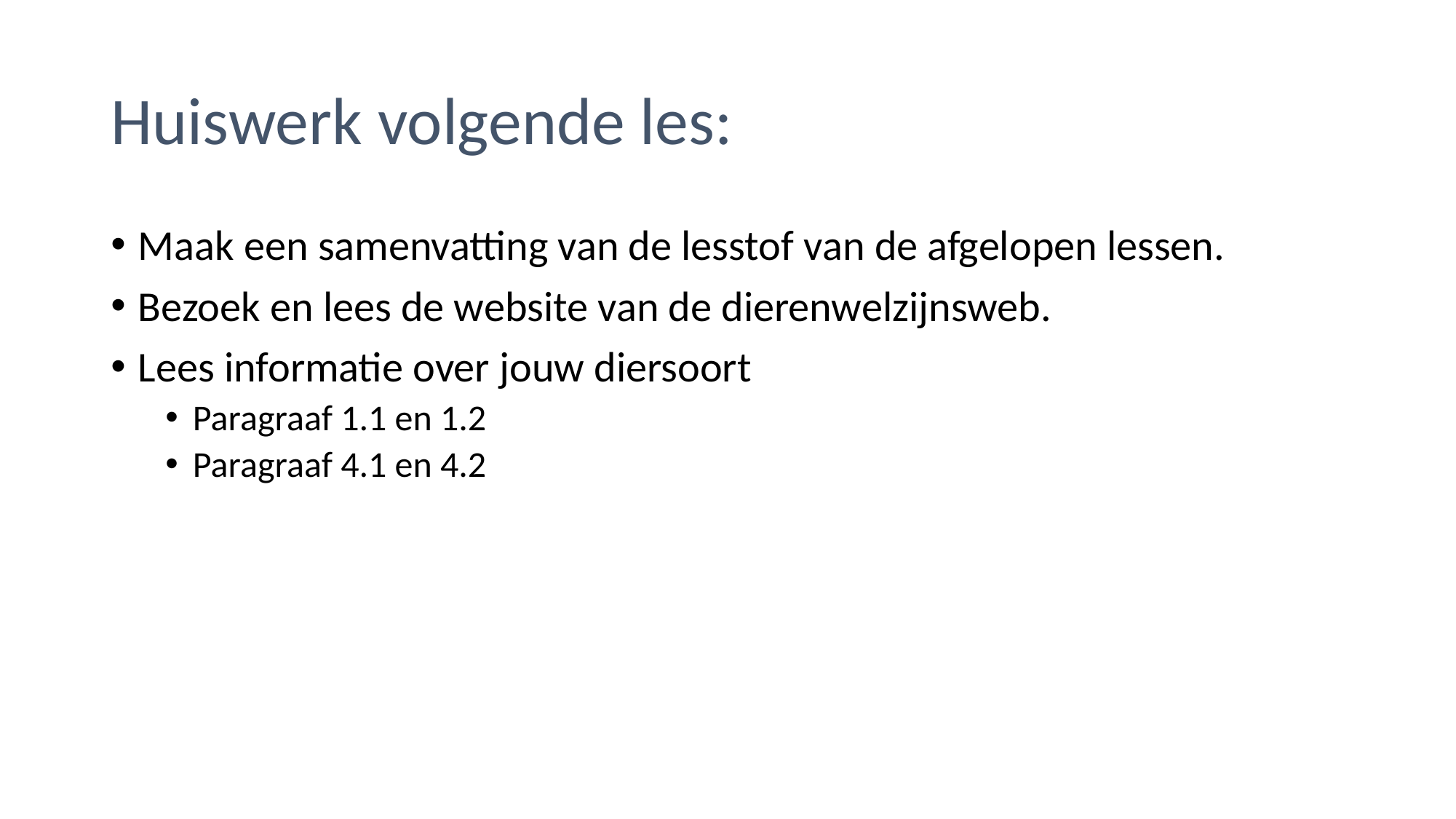

# Huiswerk volgende les:
Maak een samenvatting van de lesstof van de afgelopen lessen.
Bezoek en lees de website van de dierenwelzijnsweb.
Lees informatie over jouw diersoort
Paragraaf 1.1 en 1.2
Paragraaf 4.1 en 4.2